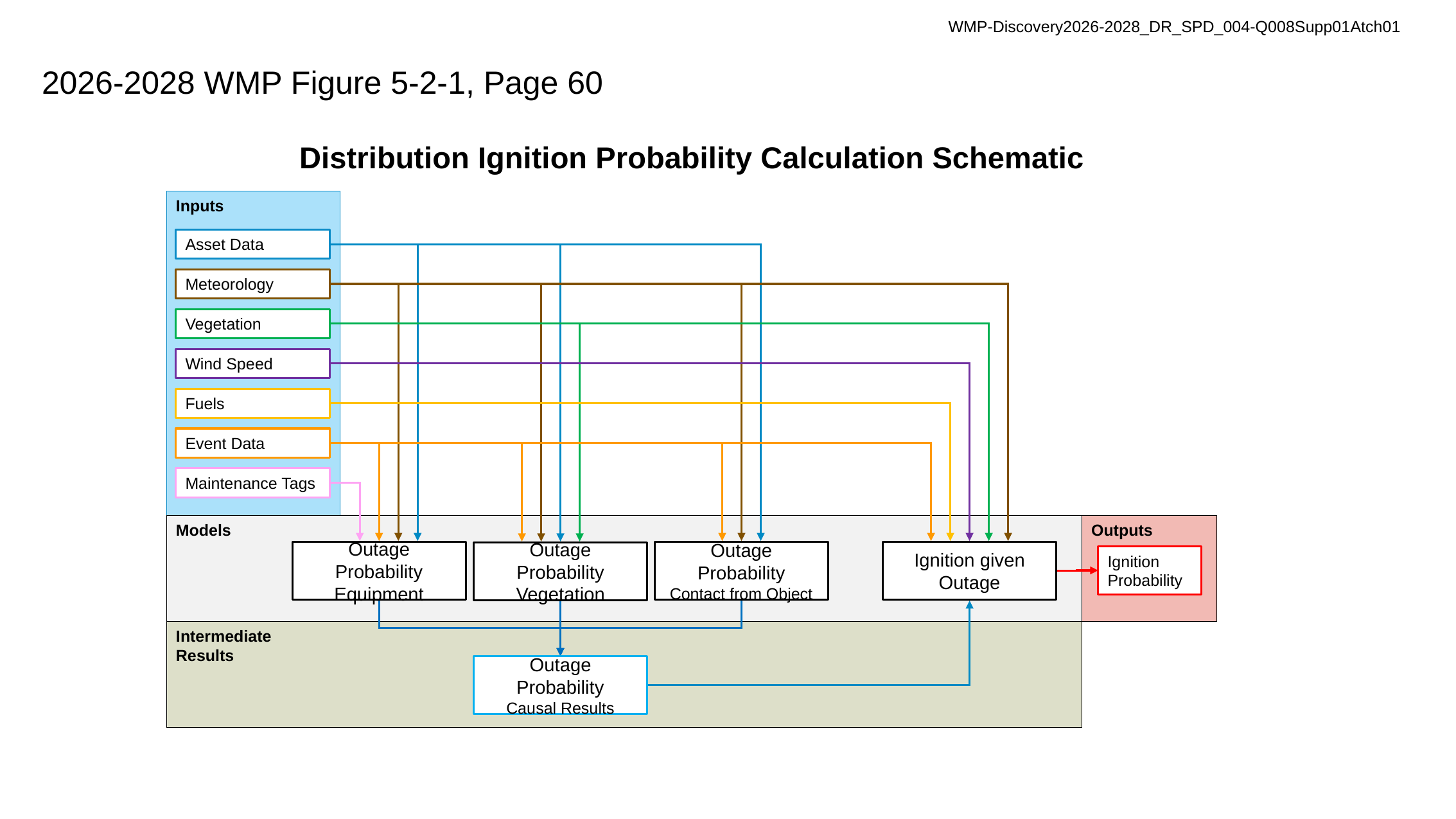

WMP-Discovery2026-2028_DR_SPD_004-Q008Supp01Atch01
# 2026-2028 WMP Figure 5-2-1, Page 60
Distribution Ignition Probability Calculation Schematic
Inputs
Asset Data
Meteorology
Vegetation
Wind Speed
Fuels
Event Data
Maintenance Tags
Outputs
Models

Outage Probability
Equipment

Outage Probability
Contact from Object

Ignition given Outage

Outage Probability
Vegetation

Ignition Probability
Intermediate
Results

Outage Probability
Causal Results